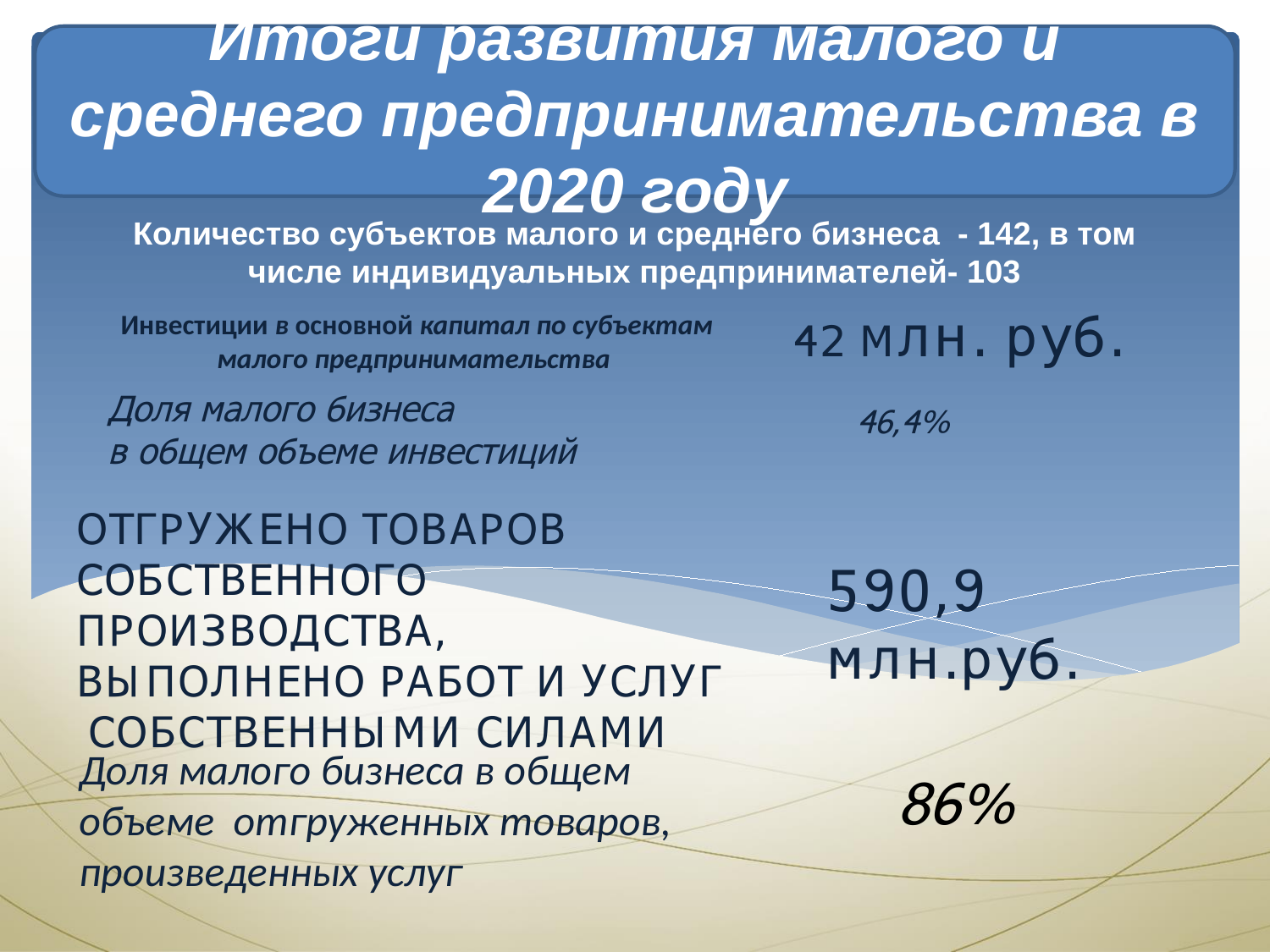

Итоги развития малого и среднего предпринимательства в 2020 году
Количество субъектов малого и среднего бизнеса  - 142, в том числе индивидуальных предпринимателей- 103
 42 млн. руб.
# Инвестиции в основной капитал по субъектам малого предпринимательства
Доля малого бизнеса
в общем объеме инвестиций
46,4%
ОТГРУЖЕНО ТОВАРОВ
СОБСТВЕННОГО ПРОИЗВОДСТВА,
ВЫПОЛНЕНО РАБОТ И УСЛУГ
 СОБСТВЕННЫМИ СИЛАМИ
590,9 млн.руб.
Доля малого бизнеса в общем
объеме  отгруженных товаров,
произведенных услуг
86%